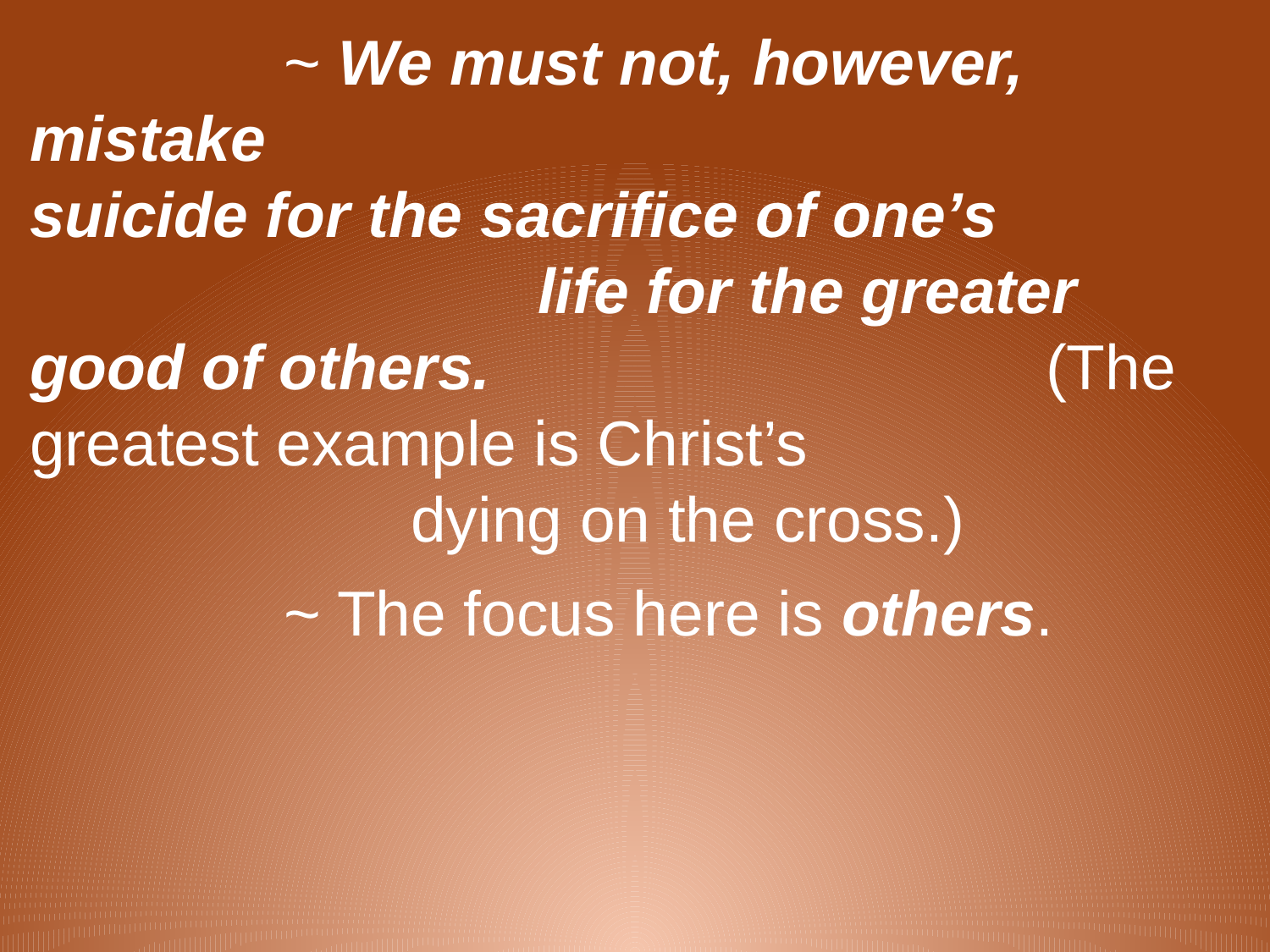

~ We must not, however, mistake 						suicide for the sacrifice of one’s 						life for the greater good of others. 					(The greatest example is Christ’s 						dying on the cross.)
		~ The focus here is others.